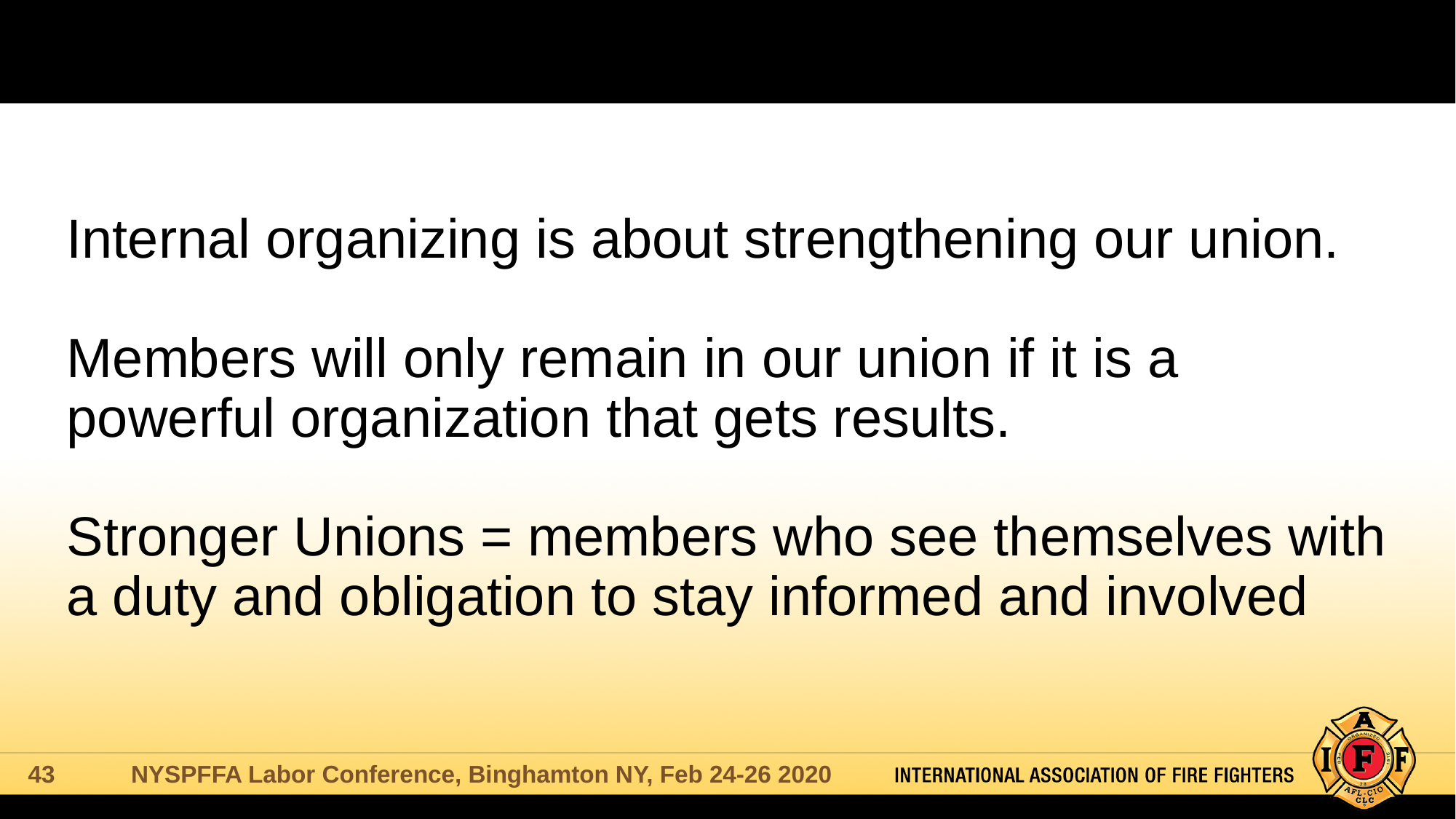

# Internal organizing is about strengthening our union. Members will only remain in our union if it is a powerful organization that gets results. Stronger Unions = members who see themselves with a duty and obligation to stay informed and involved
NYSPFFA Labor Conference, Binghamton NY, Feb 24-26 2020